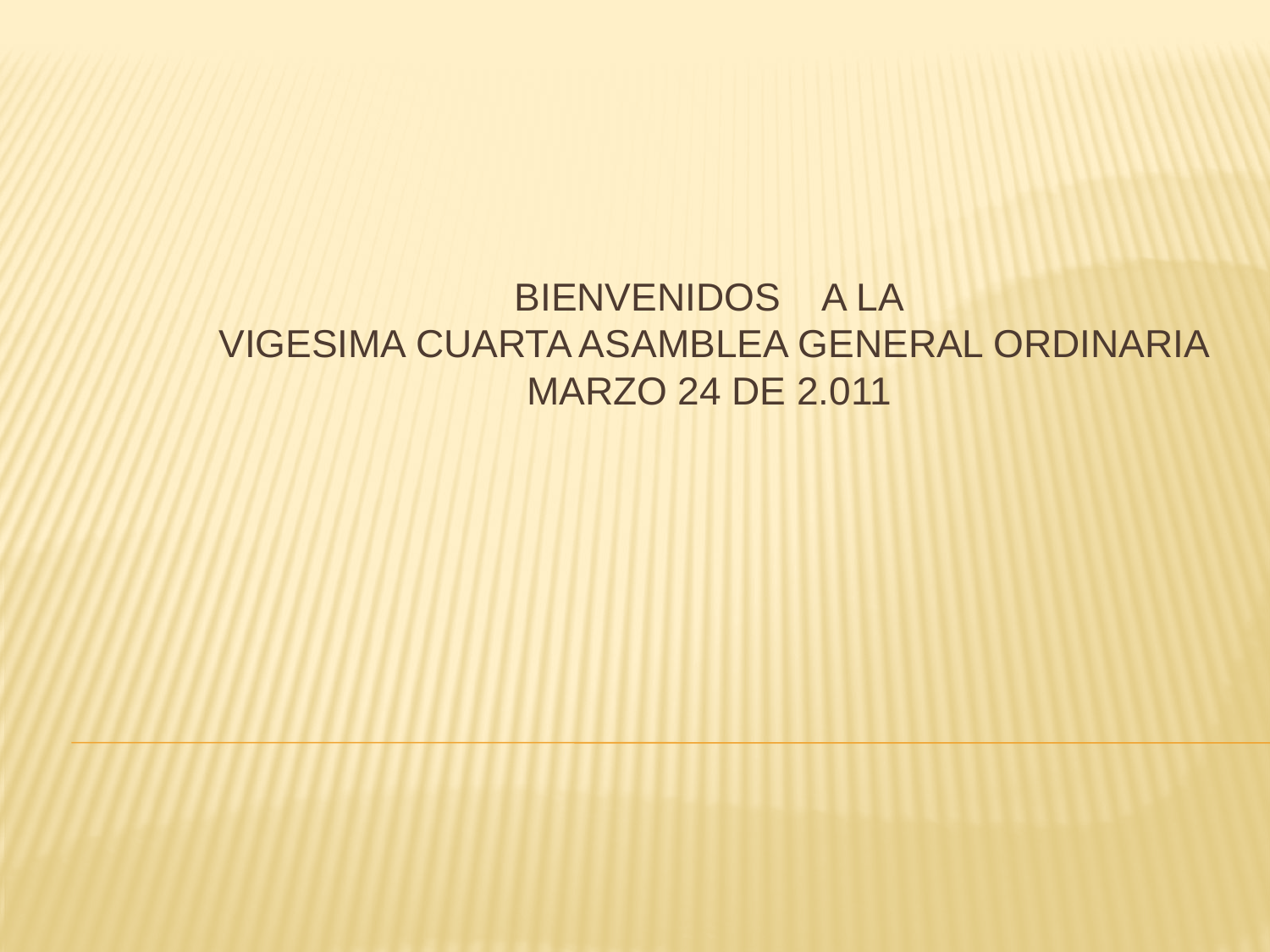

# BIENVENIDOS    A LA VIGESIMA CUARTA ASAMBLEA GENERAL ORDINARIA MARZO 24 DE 2.011